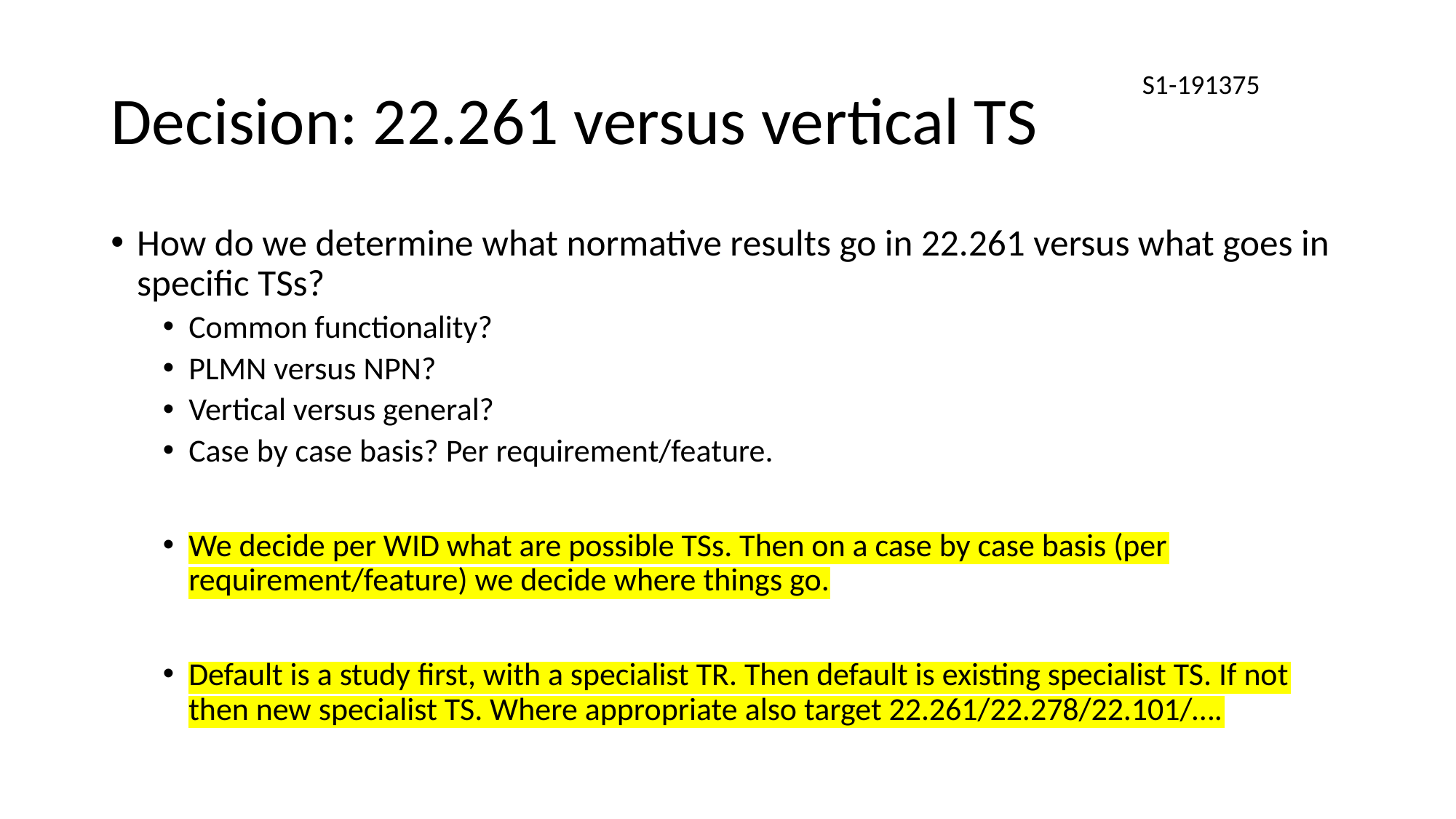

# Decision: 22.261 versus vertical TS
S1-191375
How do we determine what normative results go in 22.261 versus what goes in specific TSs?
Common functionality?
PLMN versus NPN?
Vertical versus general?
Case by case basis? Per requirement/feature.

We decide per WID what are possible TSs. Then on a case by case basis (per requirement/feature) we decide where things go.

Default is a study first, with a specialist TR. Then default is existing specialist TS. If not then new specialist TS. Where appropriate also target 22.261/22.278/22.101/….